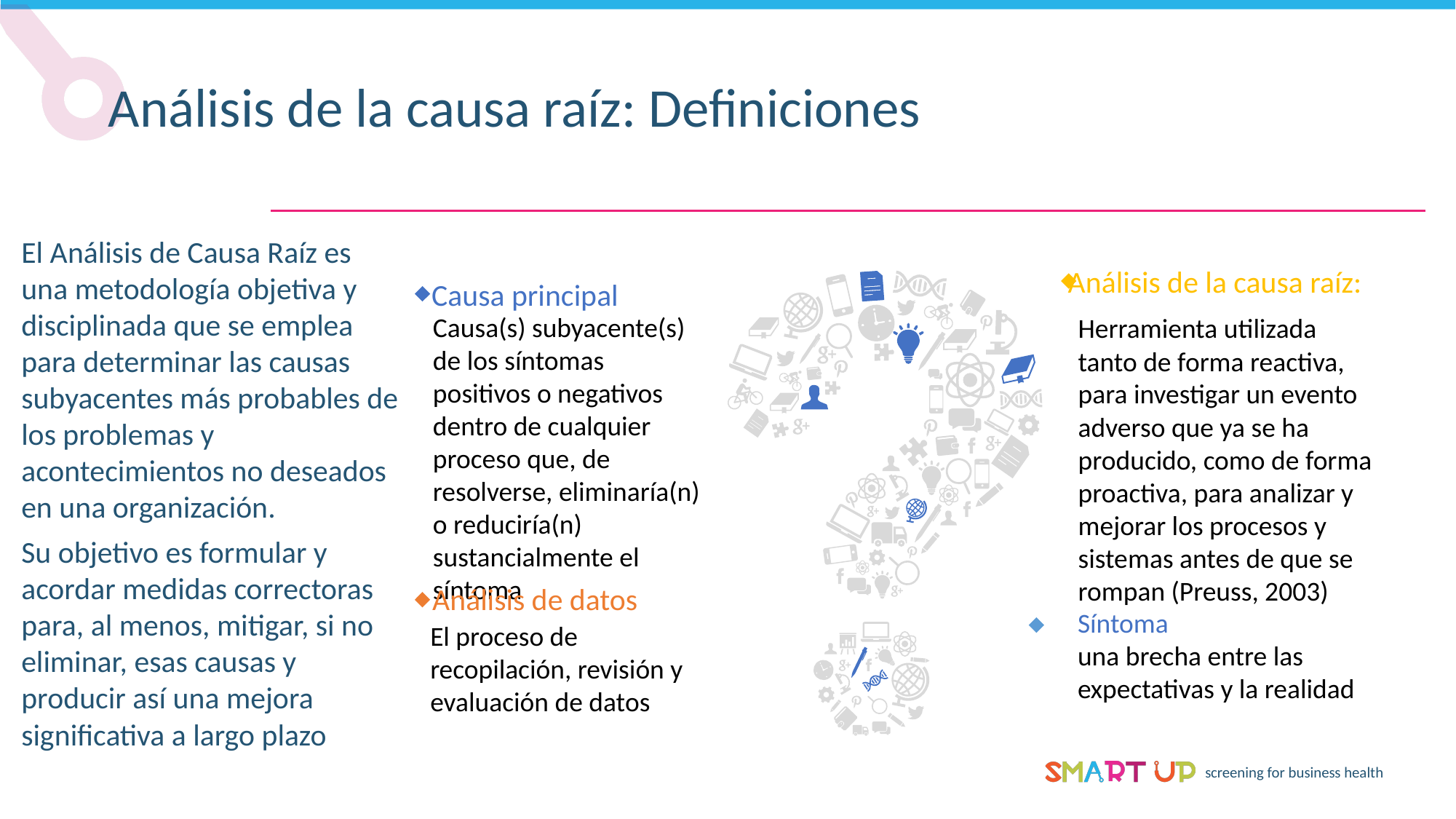

Análisis de la causa raíz: Definiciones
El Análisis de Causa Raíz es una metodología objetiva y disciplinada que se emplea para determinar las causas subyacentes más probables de los problemas y acontecimientos no deseados en una organización.
Su objetivo es formular y acordar medidas correctoras para, al menos, mitigar, si no eliminar, esas causas y producir así una mejora significativa a largo plazo
Análisis de la causa raíz:
Causa principal

Causa(s) subyacente(s) de los síntomas positivos o negativos dentro de cualquier proceso que, de resolverse, eliminaría(n) o reduciría(n) sustancialmente el síntoma
Herramienta utilizada tanto de forma reactiva, para investigar un evento adverso que ya se ha producido, como de forma proactiva, para analizar y mejorar los procesos y sistemas antes de que se rompan (Preuss, 2003)
Análisis de datos

Síntoma
una brecha entre las expectativas y la realidad

El proceso de recopilación, revisión y evaluación de datos